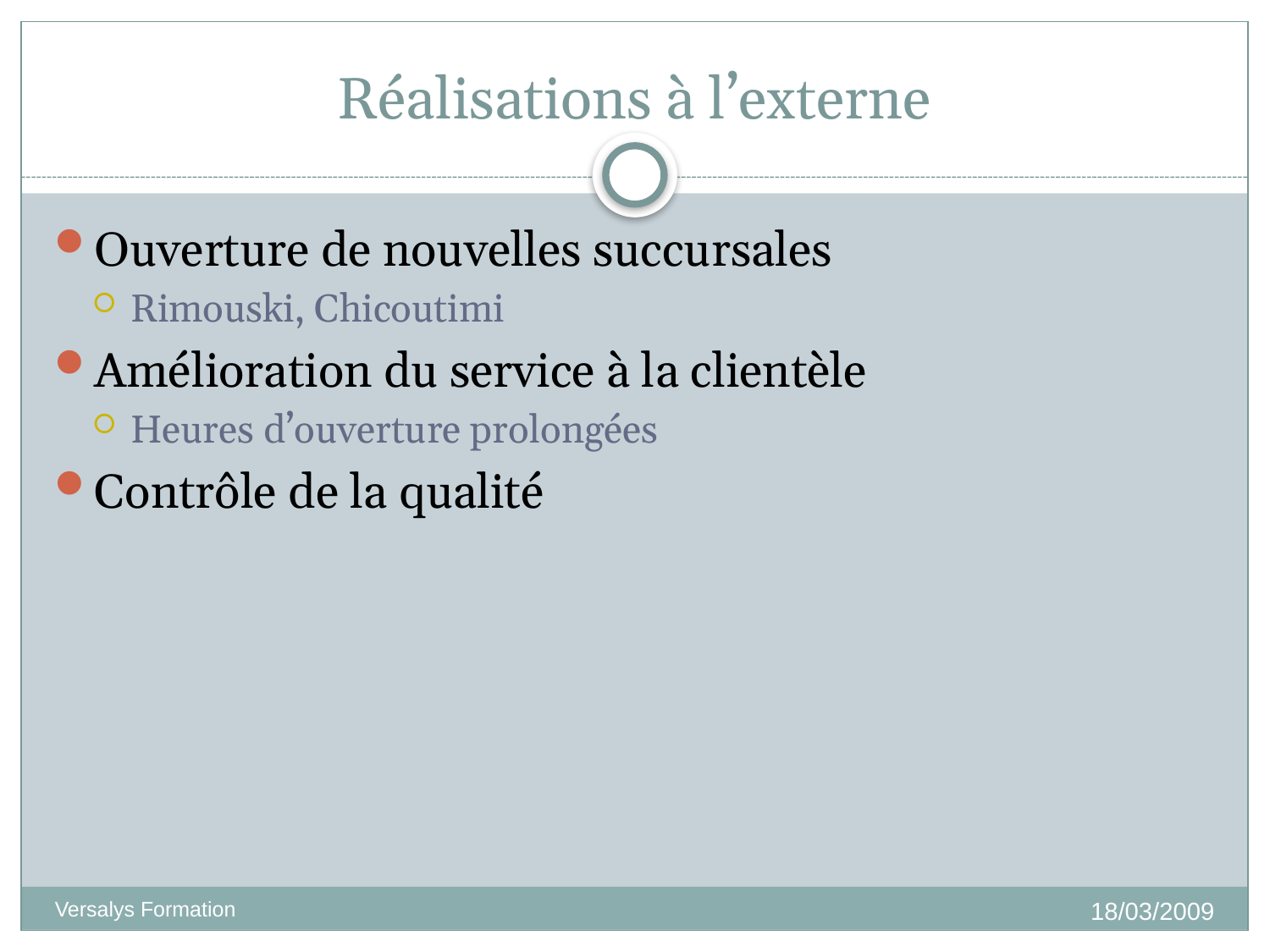

# Réalisations à l’externe
Ouverture de nouvelles succursales
Rimouski, Chicoutimi
Amélioration du service à la clientèle
Heures d’ouverture prolongées
Contrôle de la qualité
18/03/2009
Versalys Formation